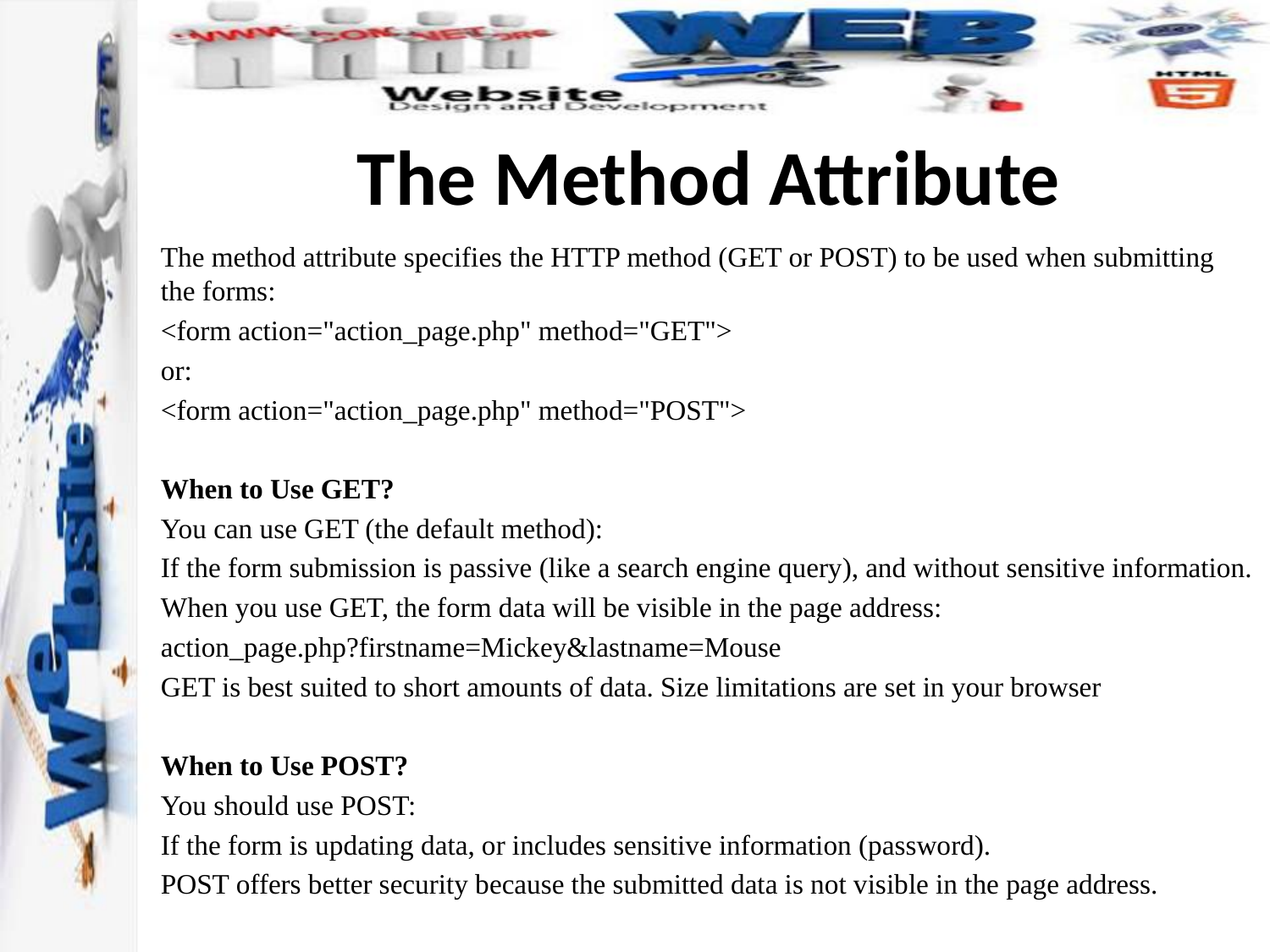

# The Method Attribute
The method attribute specifies the HTTP method (GET or POST) to be used when submitting the forms:
<form action="action_page.php" method="GET">
or:
<form action="action_page.php" method="POST">

When to Use GET?
You can use GET (the default method):
If the form submission is passive (like a search engine query), and without sensitive information.
When you use GET, the form data will be visible in the page address:
action_page.php?firstname=Mickey&lastname=Mouse
GET is best suited to short amounts of data. Size limitations are set in your browser

When to Use POST?
You should use POST:
If the form is updating data, or includes sensitive information (password).
POST offers better security because the submitted data is not visible in the page address.